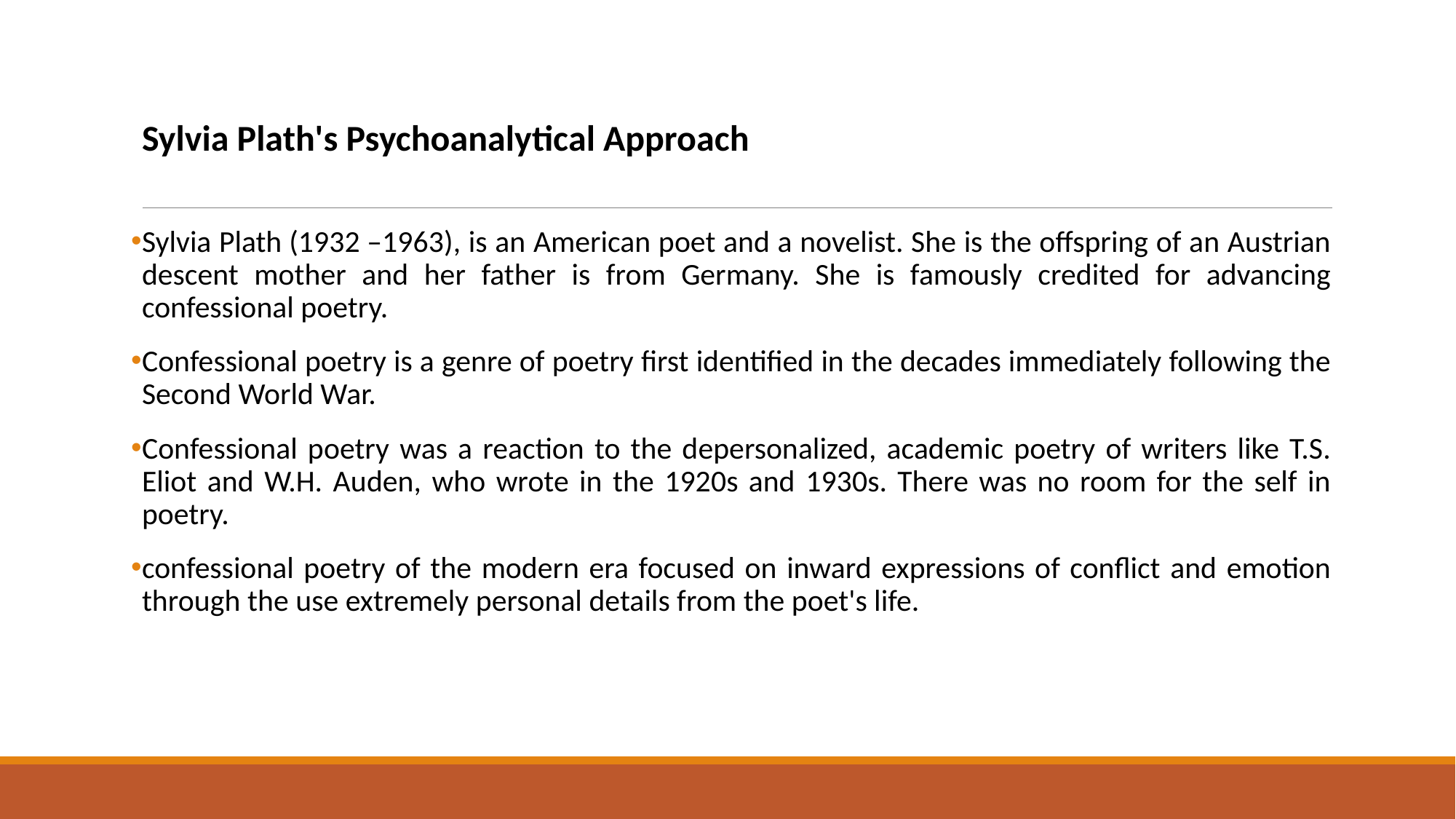

# Sylvia Plath's Psychoanalytical Approach
Sylvia Plath (1932 –1963), is an American poet and a novelist. She is the offspring of an Austrian descent mother and her father is from Germany. She is famously credited for advancing confessional poetry.
Confessional poetry is a genre of poetry first identified in the decades immediately following the Second World War.
Confessional poetry was a reaction to the depersonalized, academic poetry of writers like T.S. Eliot and W.H. Auden, who wrote in the 1920s and 1930s. There was no room for the self in poetry.
confessional poetry of the modern era focused on inward expressions of conflict and emotion through the use extremely personal details from the poet's life.